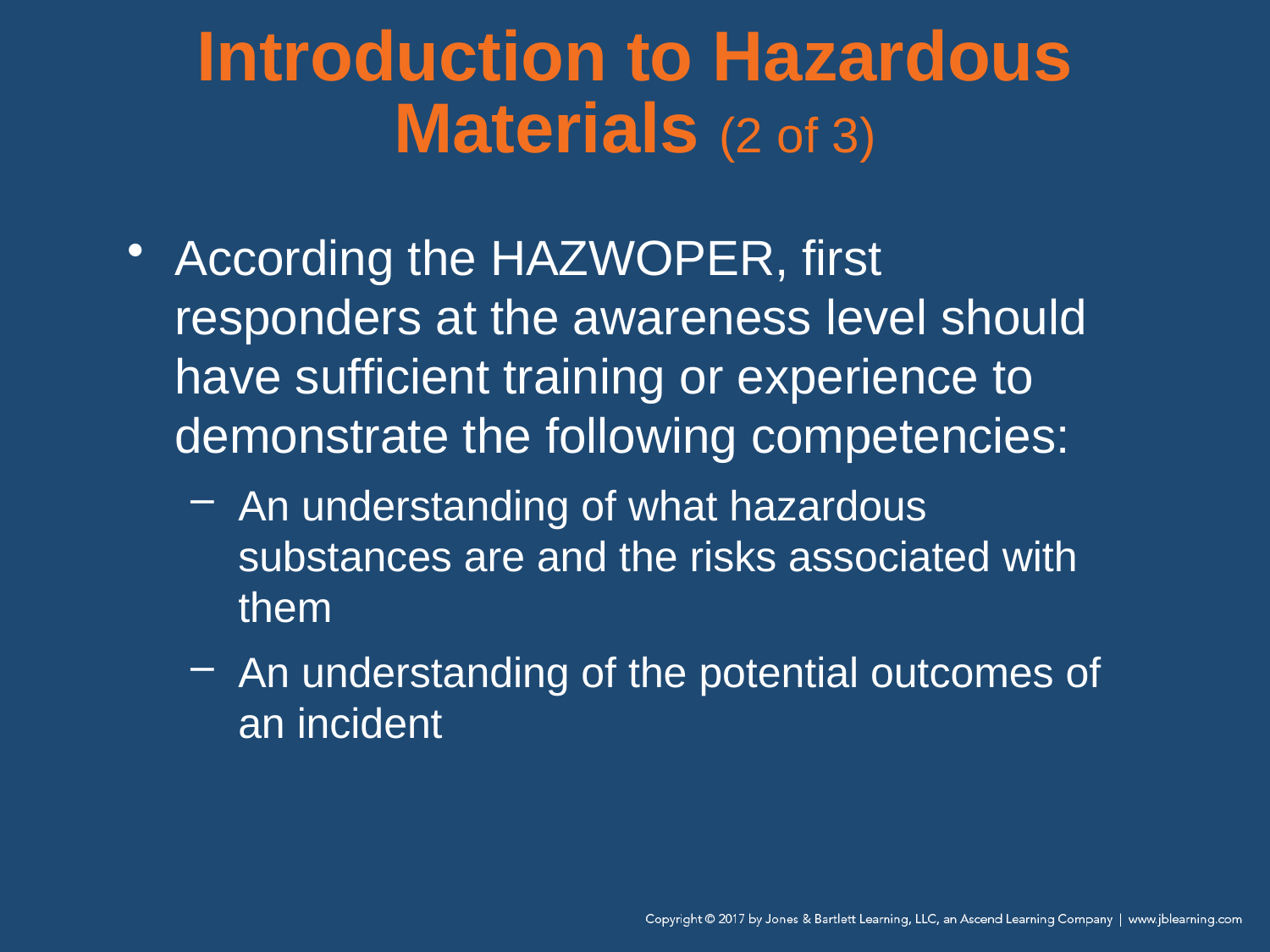

# Introduction to Hazardous Materials (2 of 3)
According the HAZWOPER, first responders at the awareness level should have sufficient training or experience to demonstrate the following competencies:
An understanding of what hazardous substances are and the risks associated with them
An understanding of the potential outcomes of an incident